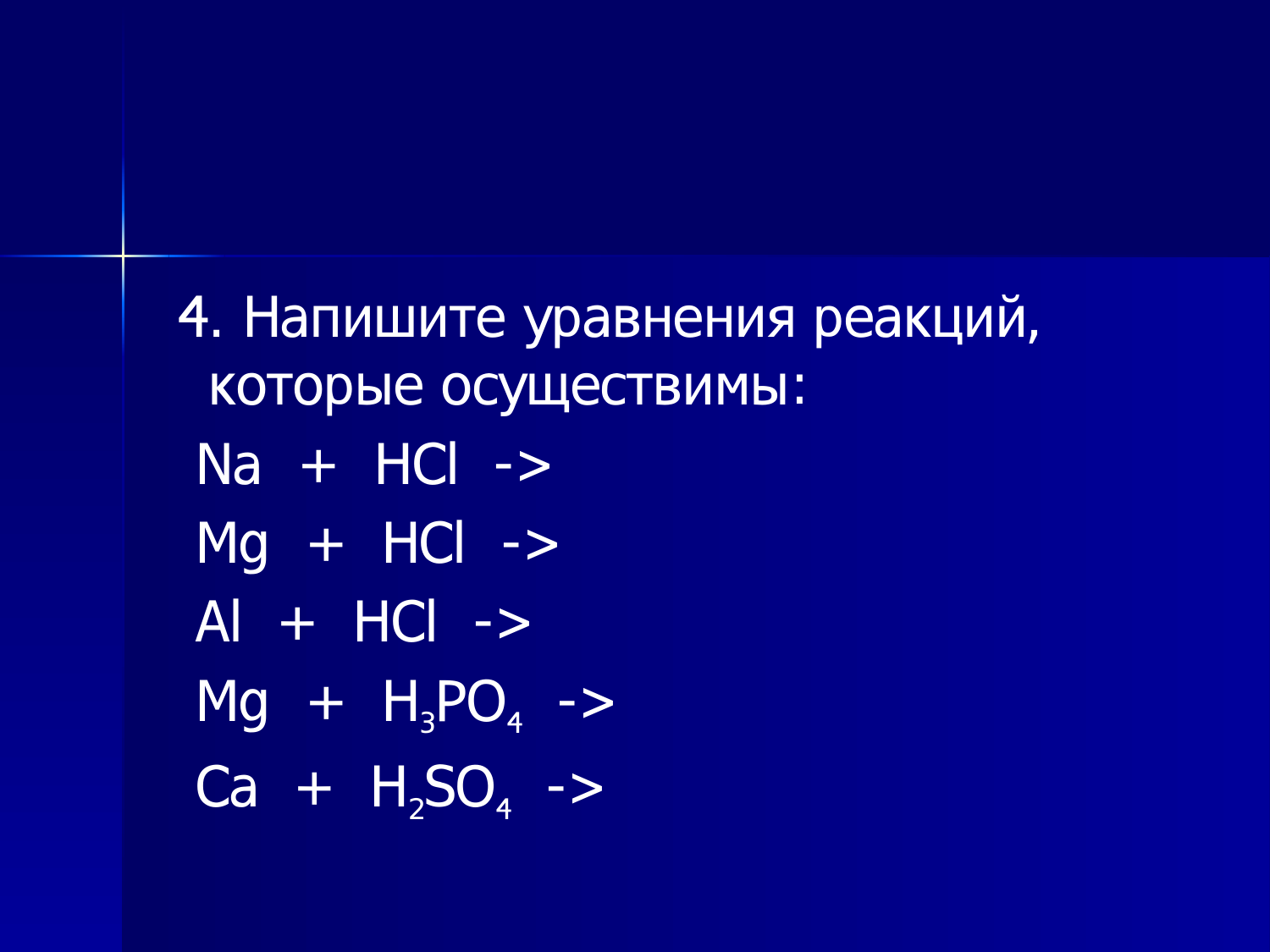

#
 4. Напишите уравнения реакций, которые осуществимы:
  Na  +  HCl  ->
  Mg  +  HCl  ->
  Al  +  HCl  ->
  Mg  +  H3PO4  ->
  Ca  +  H2SO4  ->